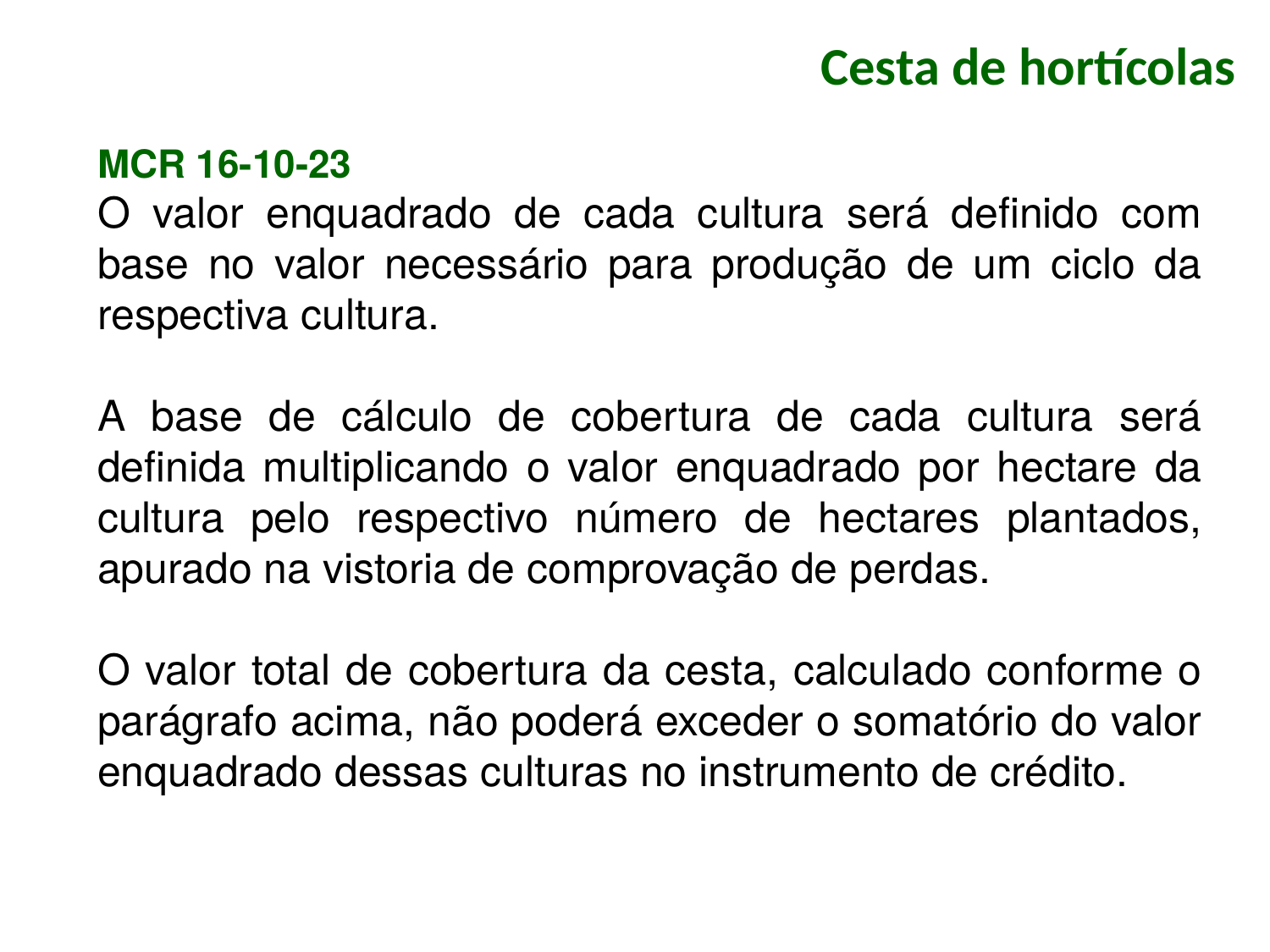

Cesta de hortícolas
MCR 16-10-23
O valor enquadrado de cada cultura será definido com base no valor necessário para produção de um ciclo da respectiva cultura.

A base de cálculo de cobertura de cada cultura será definida multiplicando o valor enquadrado por hectare da cultura pelo respectivo número de hectares plantados, apurado na vistoria de comprovação de perdas.

O valor total de cobertura da cesta, calculado conforme o parágrafo acima, não poderá exceder o somatório do valor enquadrado dessas culturas no instrumento de crédito.